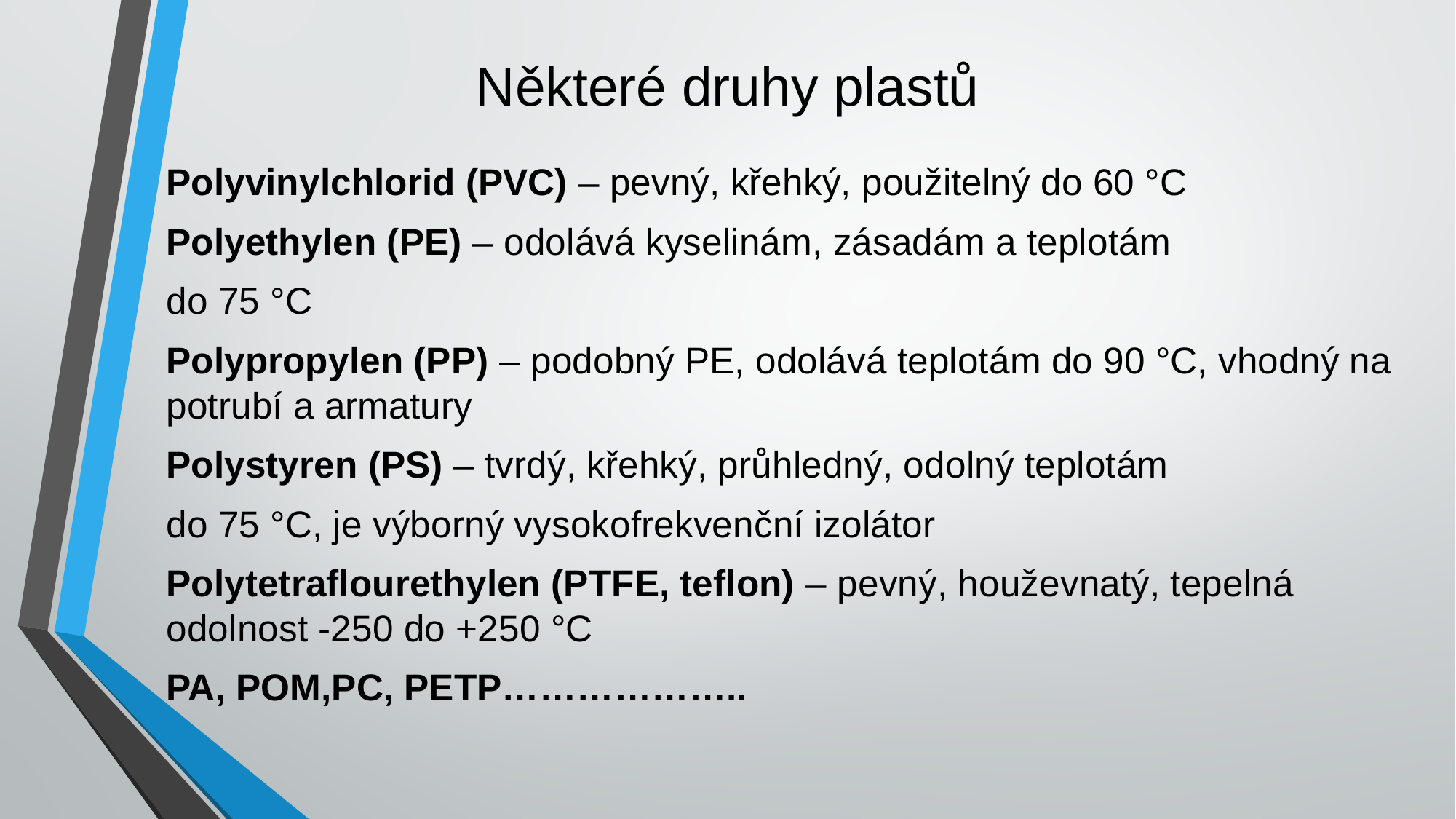

# Některé druhy plastů
Polyvinylchlorid (PVC) – pevný, křehký, použitelný do 60 °C
Polyethylen (PE) – odolává kyselinám, zásadám a teplotám
do 75 °C
Polypropylen (PP) – podobný PE, odolává teplotám do 90 °C, vhodný na potrubí a armatury
Polystyren (PS) – tvrdý, křehký, průhledný, odolný teplotám
do 75 °C, je výborný vysokofrekvenční izolátor
Polytetraflourethylen (PTFE, teflon) – pevný, houževnatý, tepelná odolnost -250 do +250 °C
PA, POM,PC, PETP………………..